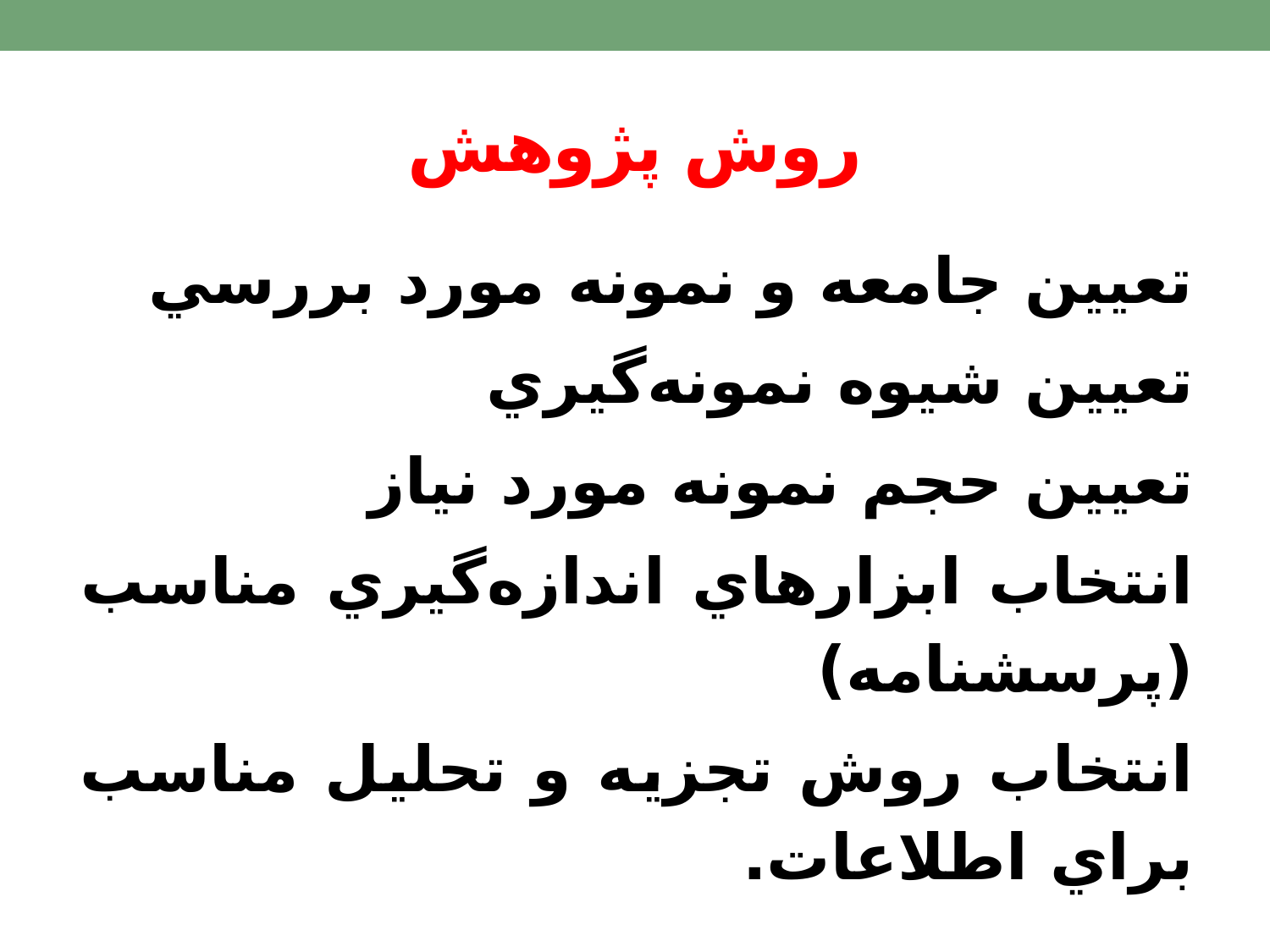

# روش پژوهش
تعيين جامعه و نمونه مورد بررسي
تعيين شيوه نمونه‌گيري
تعيين حجم نمونه مورد نياز
انتخاب ابزارهاي اندازه‌گيري مناسب (پرسشنامه)
انتخاب روش تجزيه و تحليل مناسب براي اطلاعات.